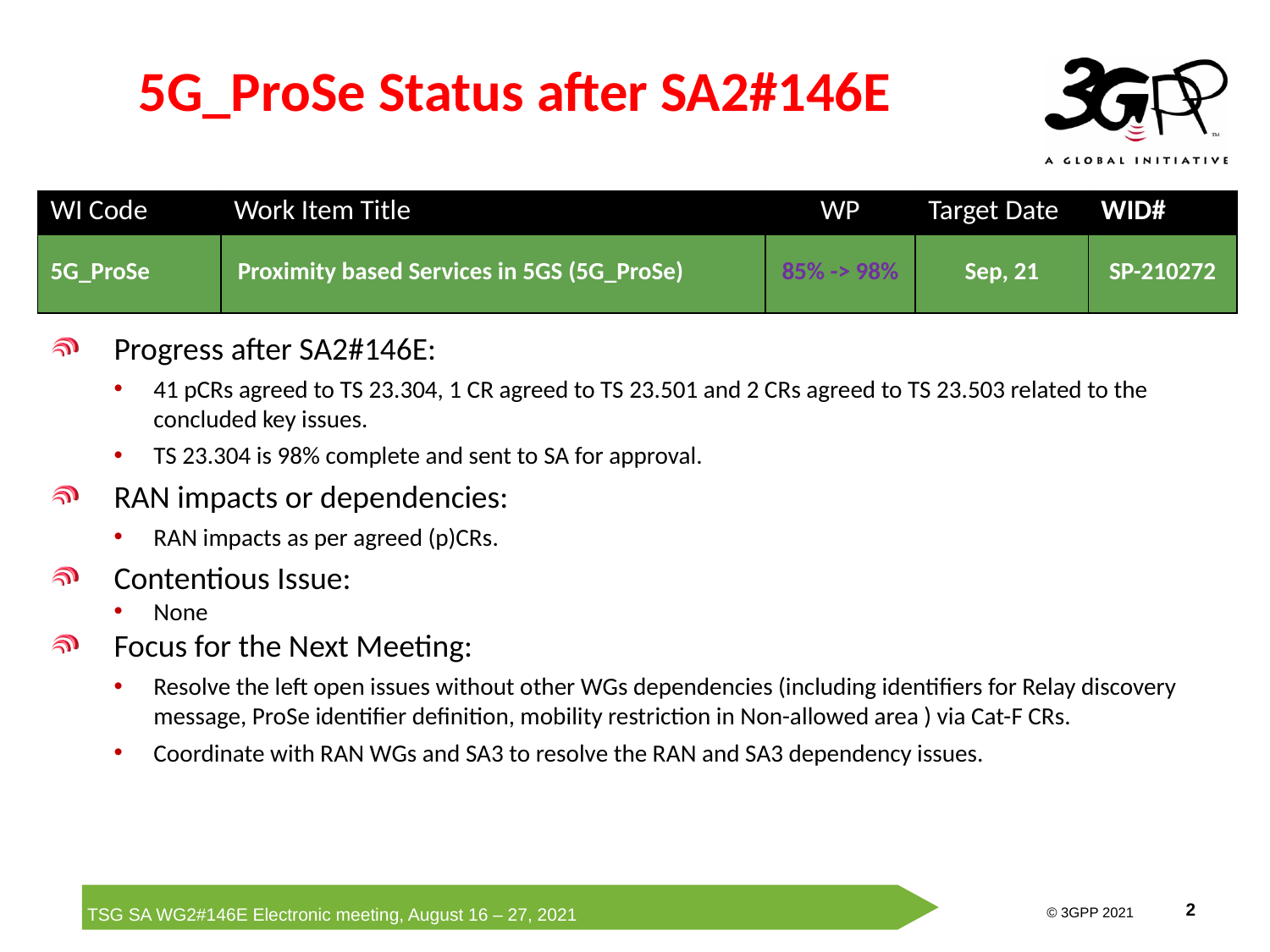

# 5G_ProSe Status after SA2#146E
| WI Code | Work Item Title | WP | Target Date | WID# |
| --- | --- | --- | --- | --- |
| 5G\_ProSe | Proximity based Services in 5GS (5G\_ProSe) | 85% -> 98% | Sep, 21 | SP-210272 |
Progress after SA2#146E:
41 pCRs agreed to TS 23.304, 1 CR agreed to TS 23.501 and 2 CRs agreed to TS 23.503 related to the concluded key issues.
TS 23.304 is 98% complete and sent to SA for approval.
RAN impacts or dependencies:
RAN impacts as per agreed (p)CRs.
Contentious Issue:
None
Focus for the Next Meeting:
Resolve the left open issues without other WGs dependencies (including identifiers for Relay discovery message, ProSe identifier definition, mobility restriction in Non-allowed area ) via Cat-F CRs.
Coordinate with RAN WGs and SA3 to resolve the RAN and SA3 dependency issues.